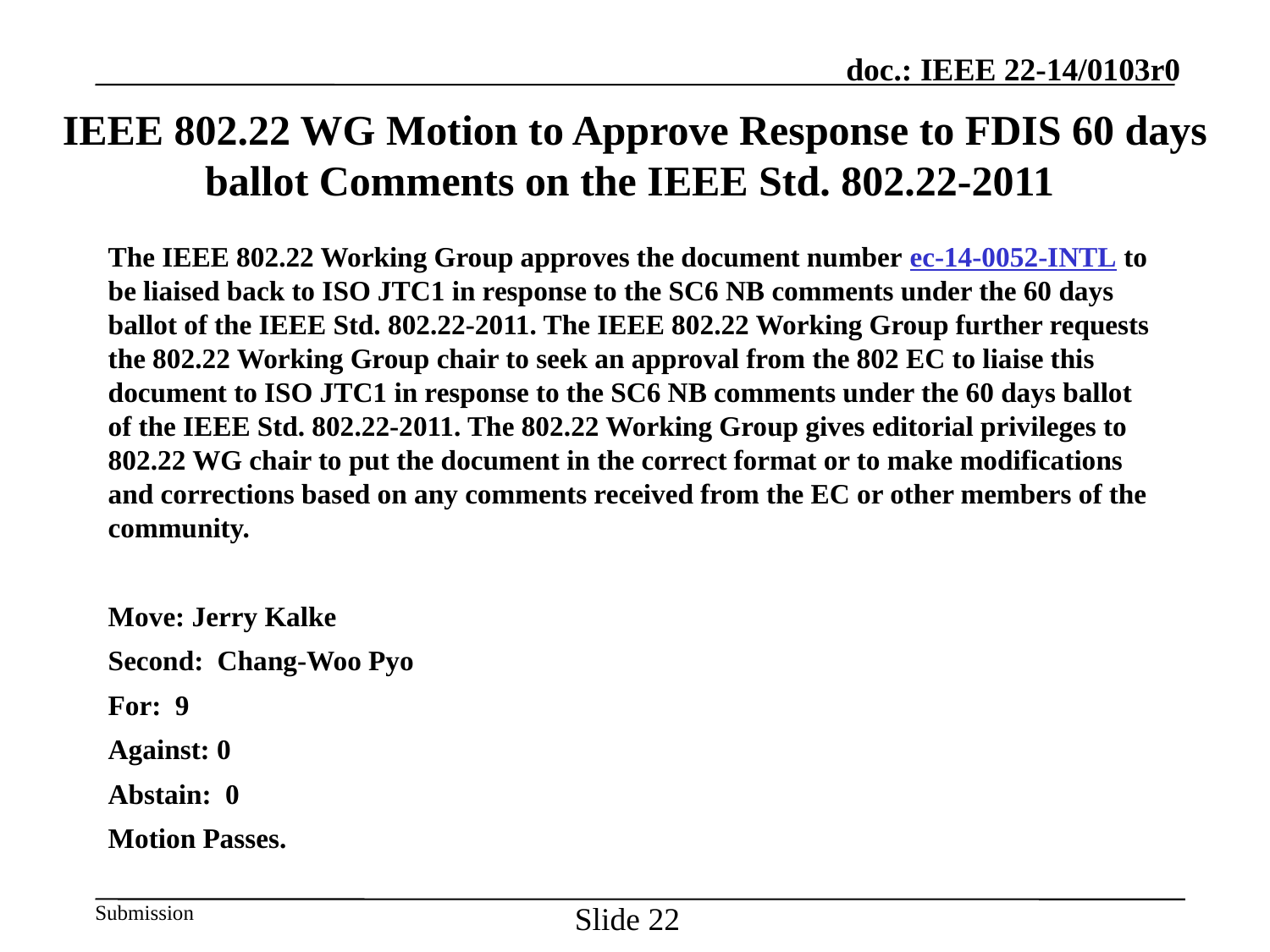

# IEEE 802.22 WG Motion to Approve Response to FDIS 60 days ballot Comments on the IEEE Std. 802.22-2011
The IEEE 802.22 Working Group approves the document number ec-14-0052-INTL to be liaised back to ISO JTC1 in response to the SC6 NB comments under the 60 days ballot of the IEEE Std. 802.22-2011. The IEEE 802.22 Working Group further requests the 802.22 Working Group chair to seek an approval from the 802 EC to liaise this document to ISO JTC1 in response to the SC6 NB comments under the 60 days ballot of the IEEE Std. 802.22-2011. The 802.22 Working Group gives editorial privileges to 802.22 WG chair to put the document in the correct format or to make modifications and corrections based on any comments received from the EC or other members of the community.

Move: Jerry Kalke
Second:  Chang-Woo Pyo
For:  9
Against: 0
Abstain:  0
Motion Passes.

Slide 22